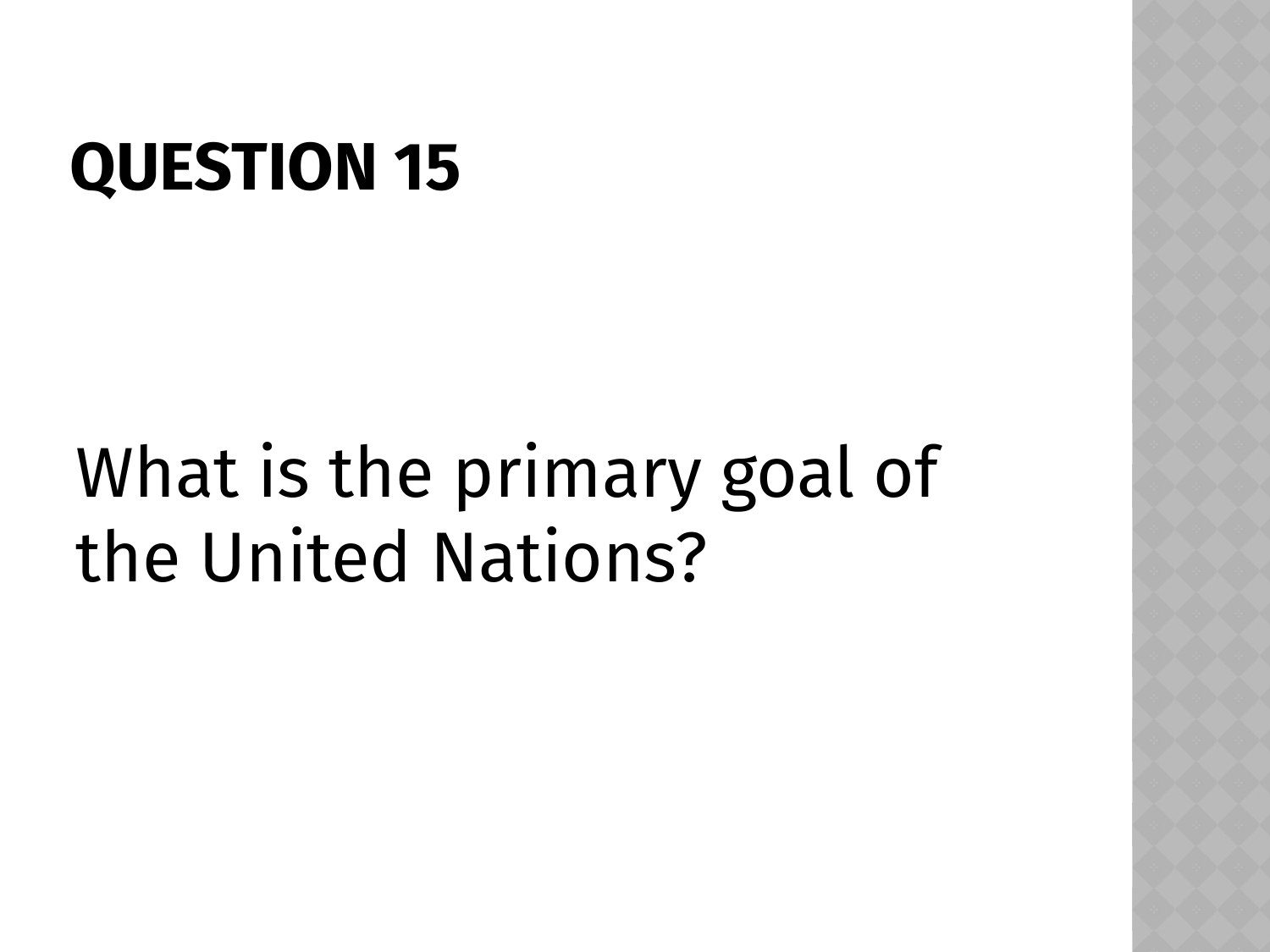

# Question 15

What is the primary goal of the United Nations?